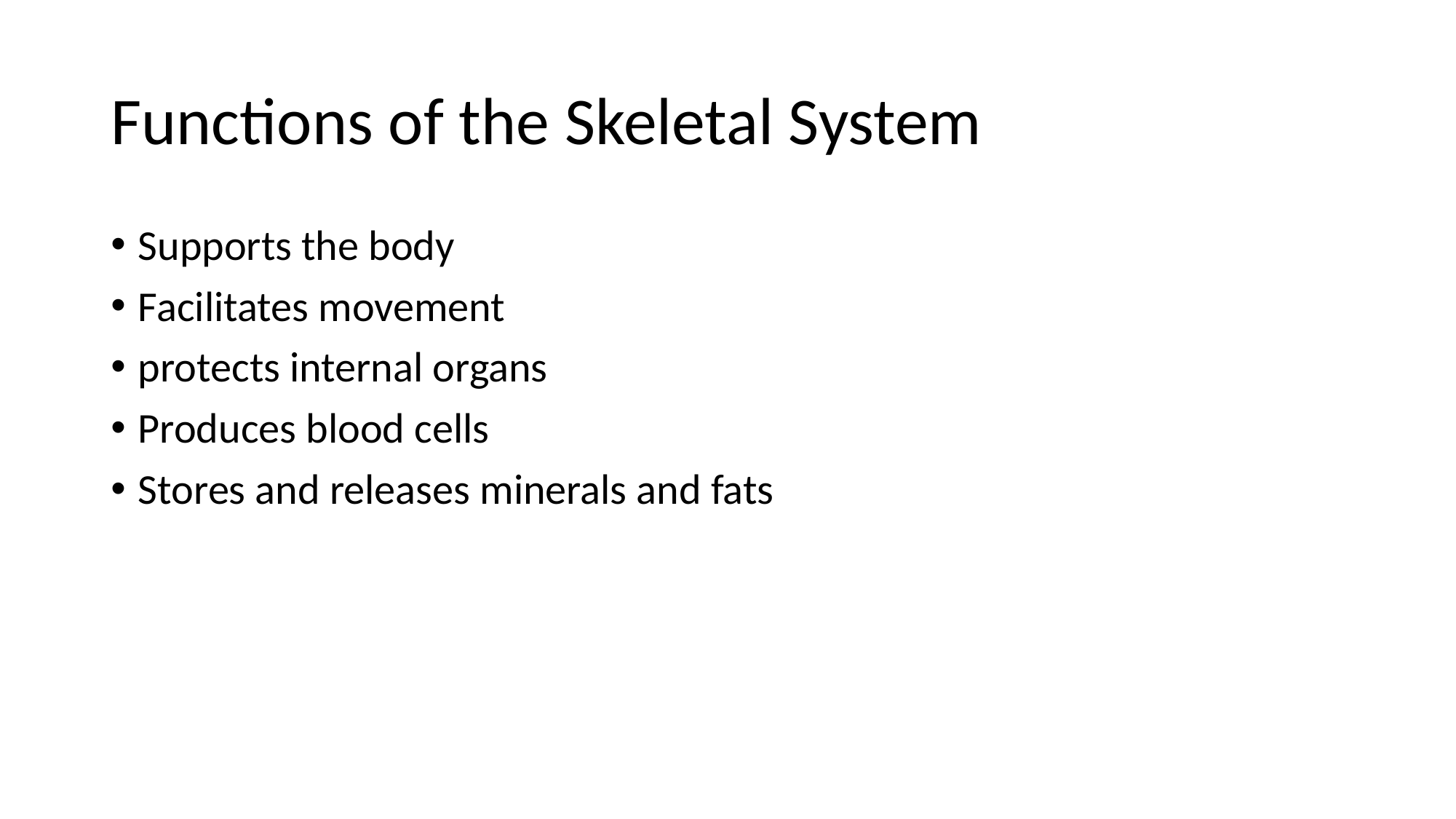

# Functions of the Skeletal System
Supports the body
Facilitates movement
protects internal organs
Produces blood cells
Stores and releases minerals and fats